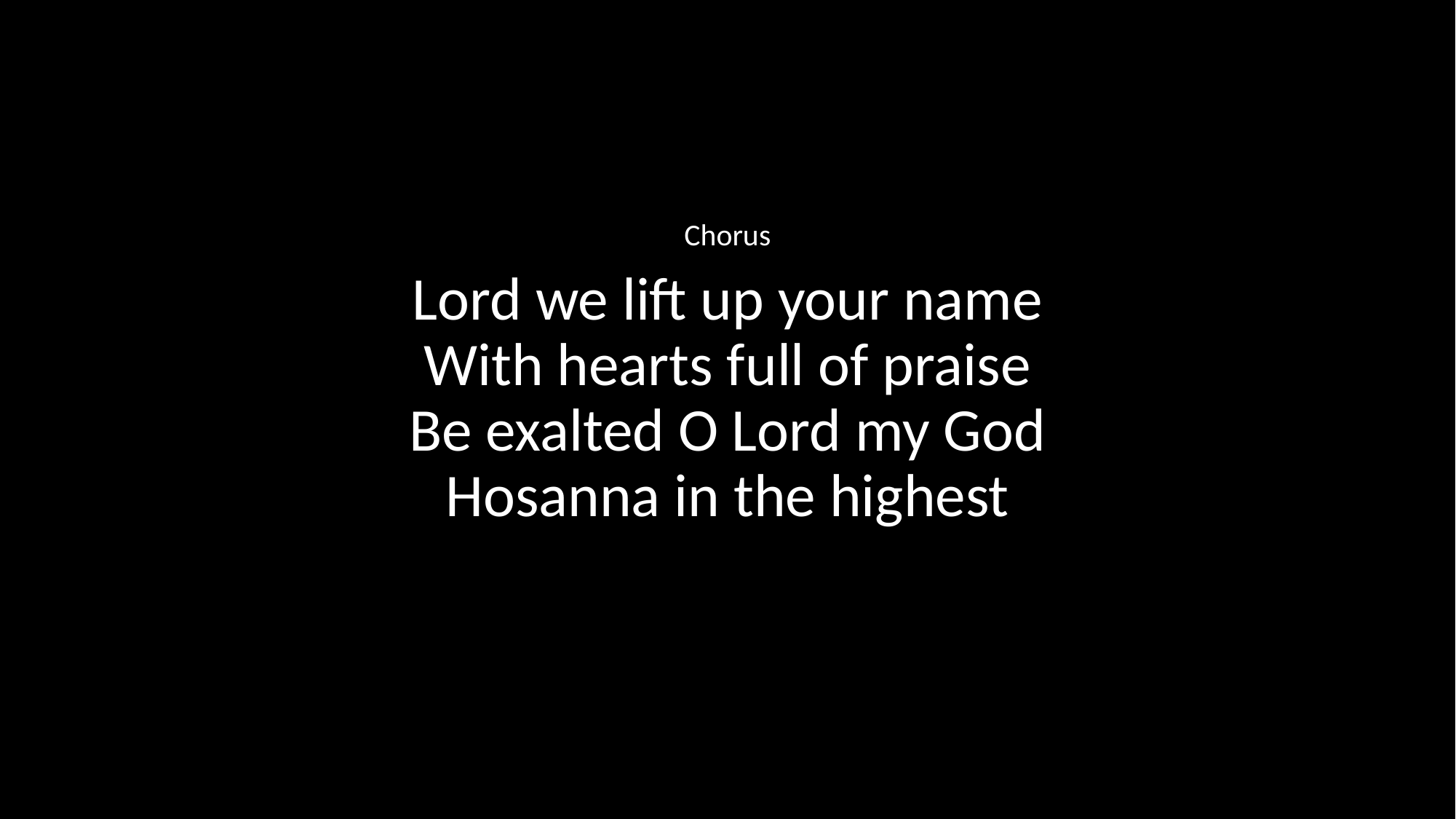

Chorus
Lord we lift up your name
With hearts full of praise
Be exalted O Lord my God
Hosanna in the highest